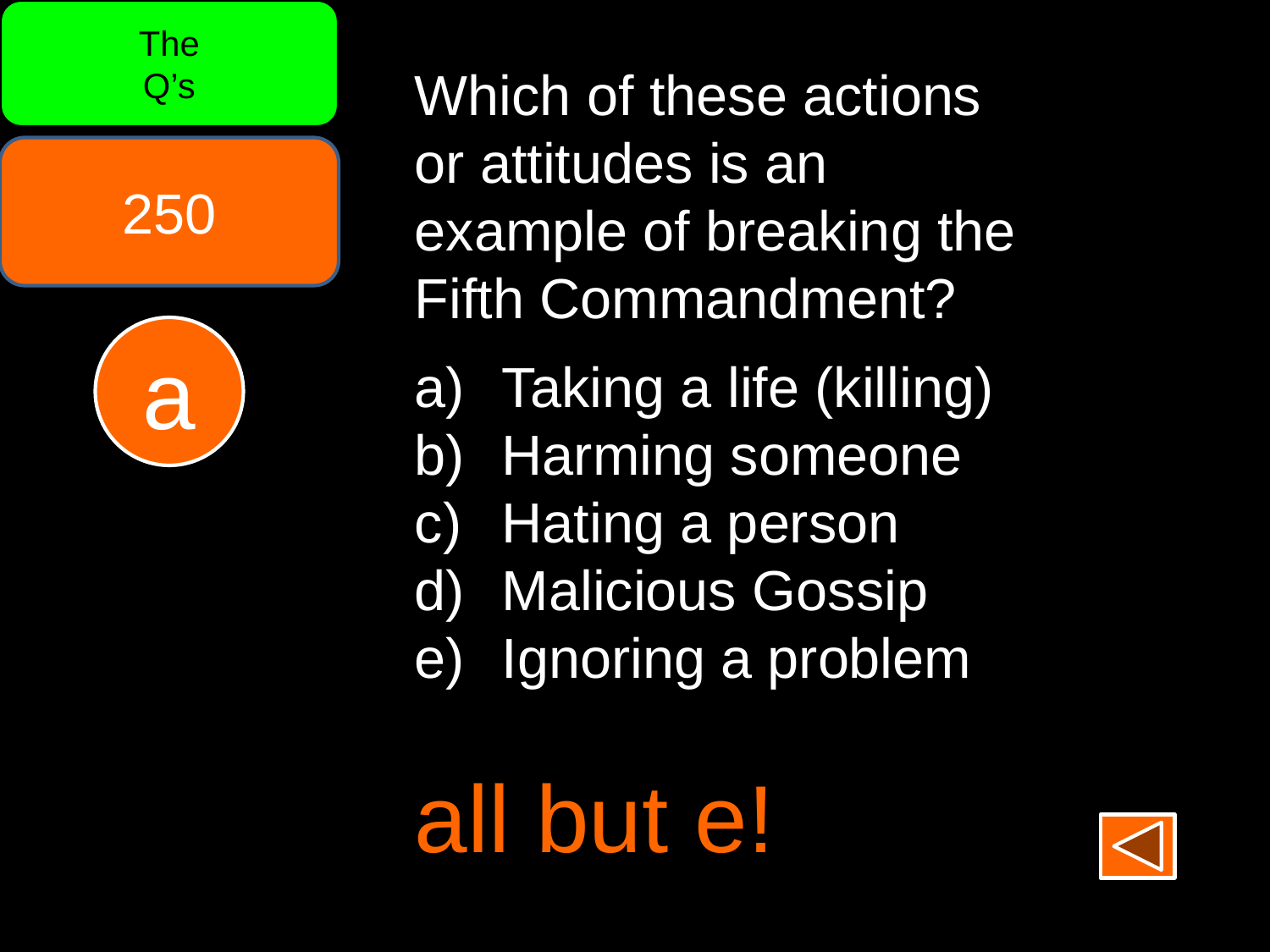

The
Q’s
Which of these actions
or attitudes is an
example of breaking the
Fifth Commandment?

 Taking a life (killing)
 Harming someone
 Hating a person
 Malicious Gossip
 Ignoring a problem
250
a
all but e!